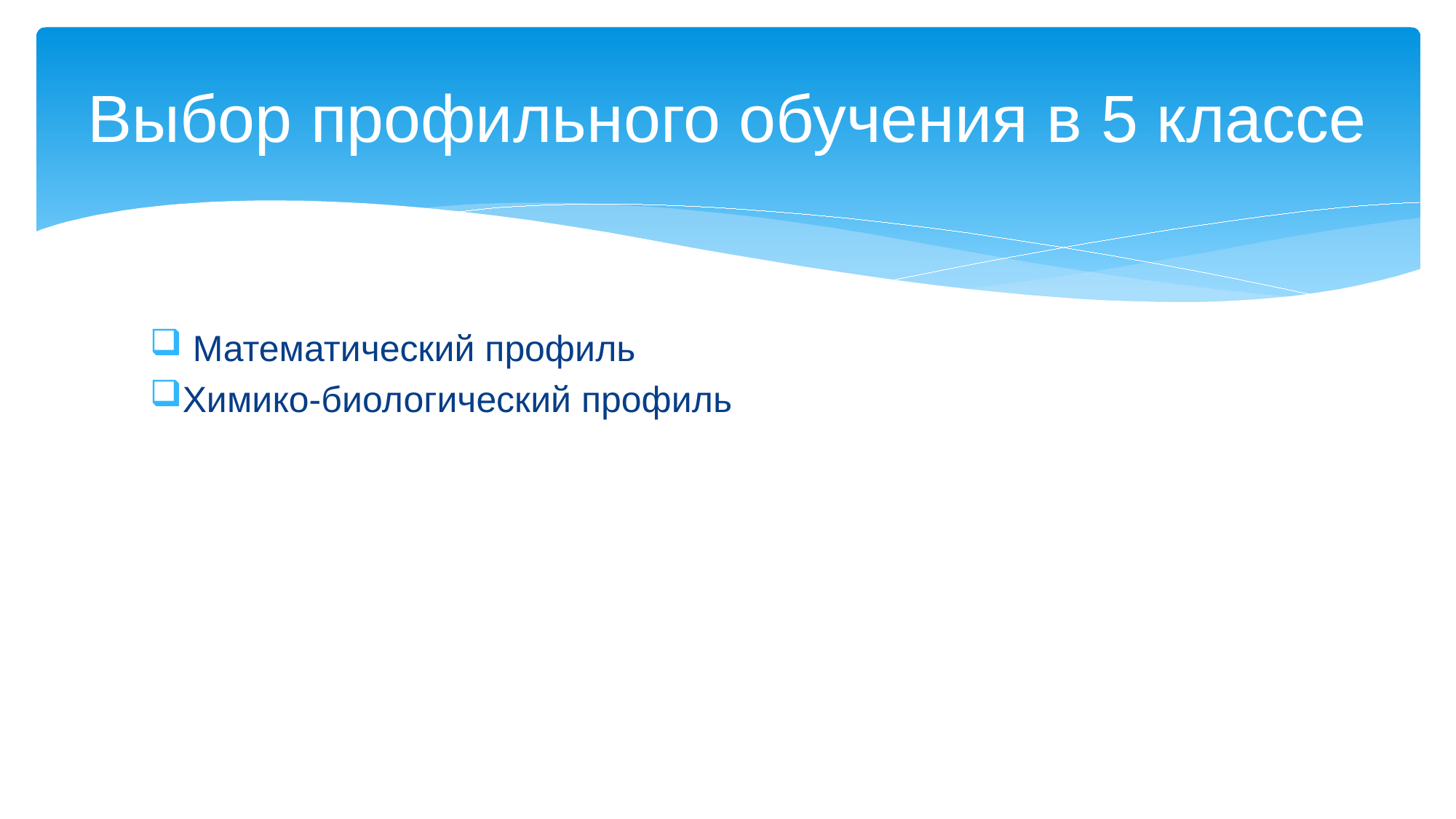

# Выбор профильного обучения в 5 классе
 Математический профиль
Химико-биологический профиль